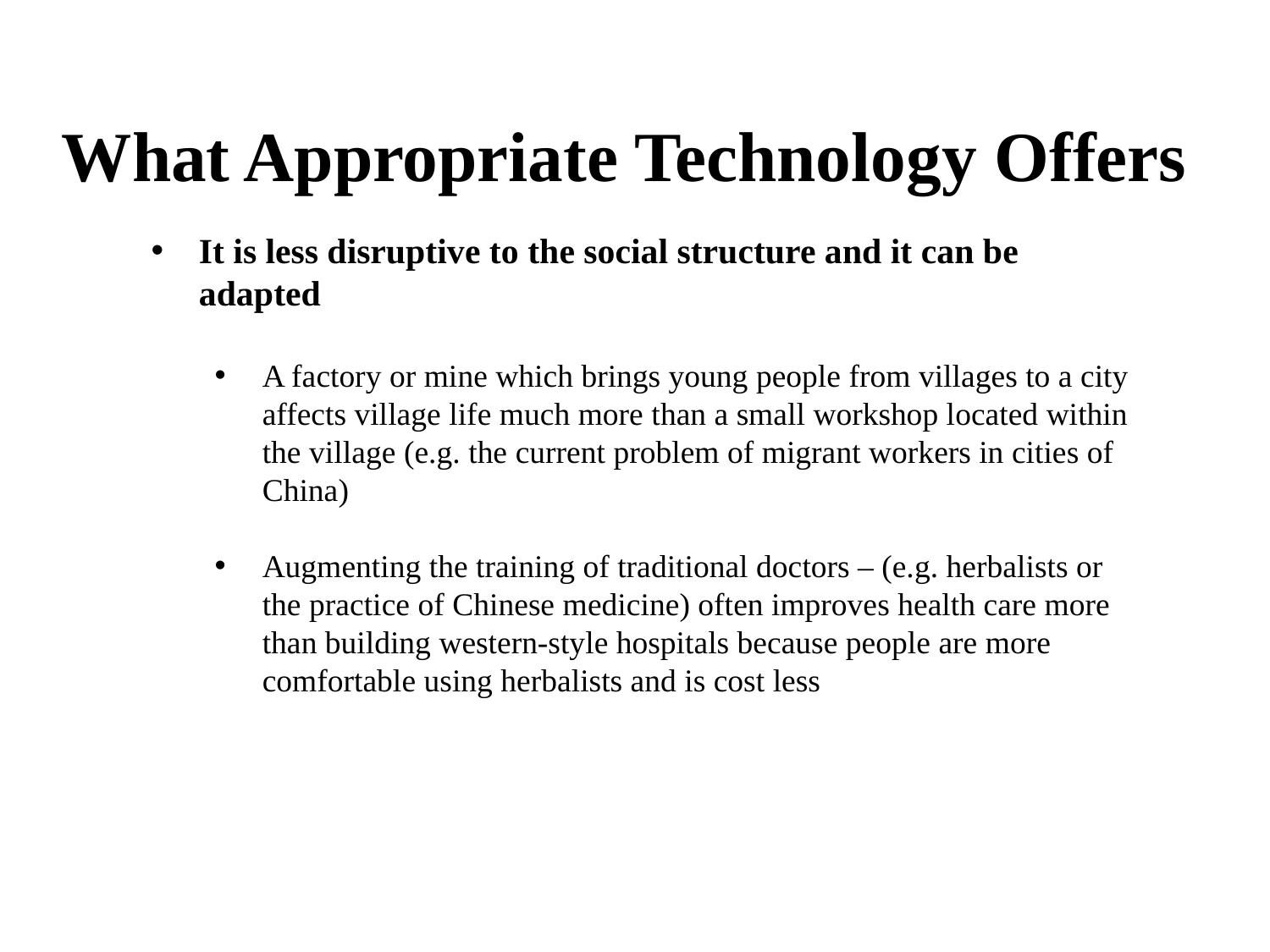

# What Appropriate Technology Offers
It is less disruptive to the social structure and it can be adapted

A factory or mine which brings young people from villages to a city affects village life much more than a small workshop located within the village (e.g. the current problem of migrant workers in cities of China)

Augmenting the training of traditional doctors – (e.g. herbalists or the practice of Chinese medicine) often improves health care more than building western-style hospitals because people are more comfortable using herbalists and is cost less